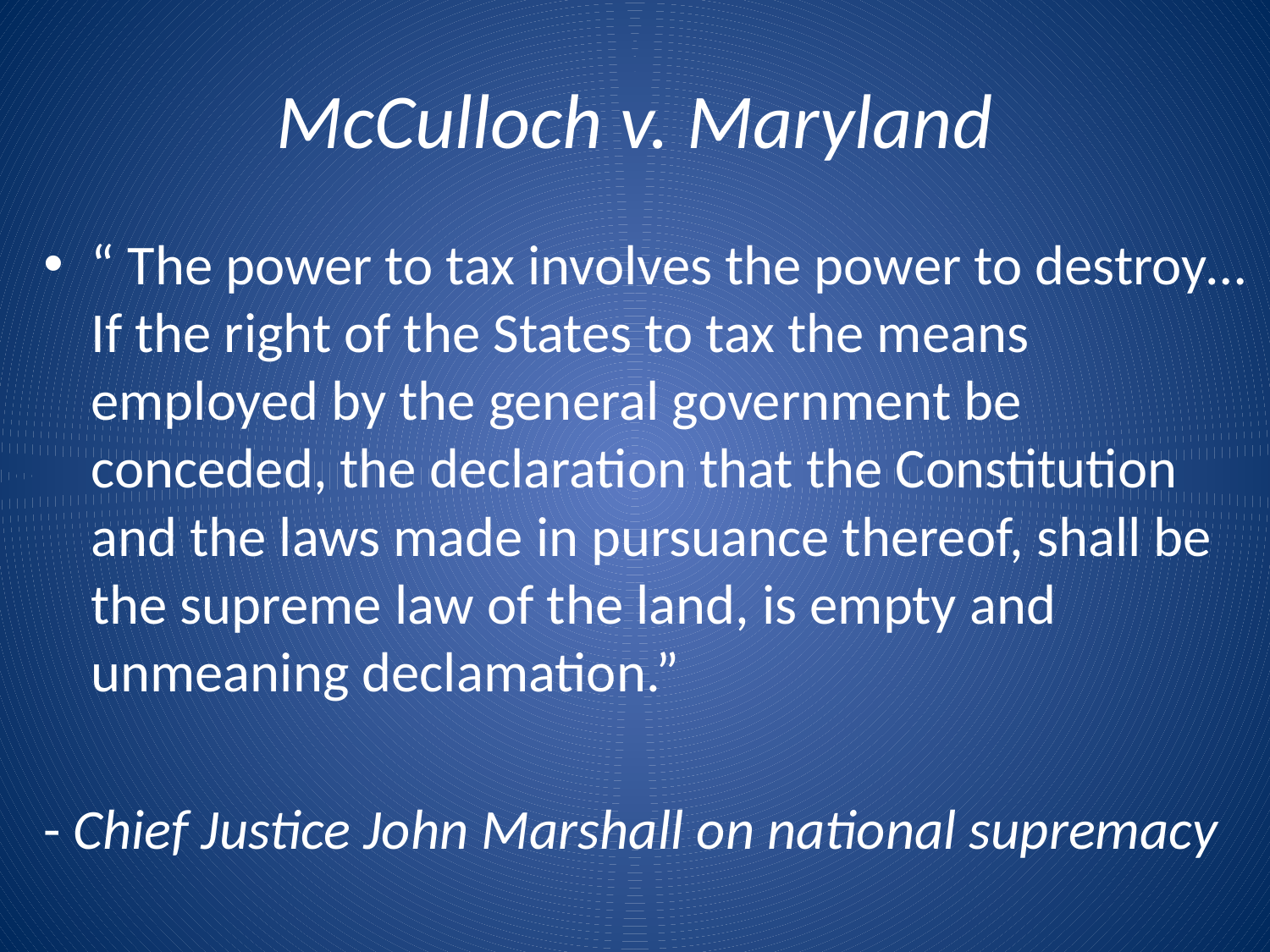

# McCulloch v. Maryland
“ The power to tax involves the power to destroy…If the right of the States to tax the means employed by the general government be conceded, the declaration that the Constitution and the laws made in pursuance thereof, shall be the supreme law of the land, is empty and unmeaning declamation.”

- Chief Justice John Marshall on national supremacy